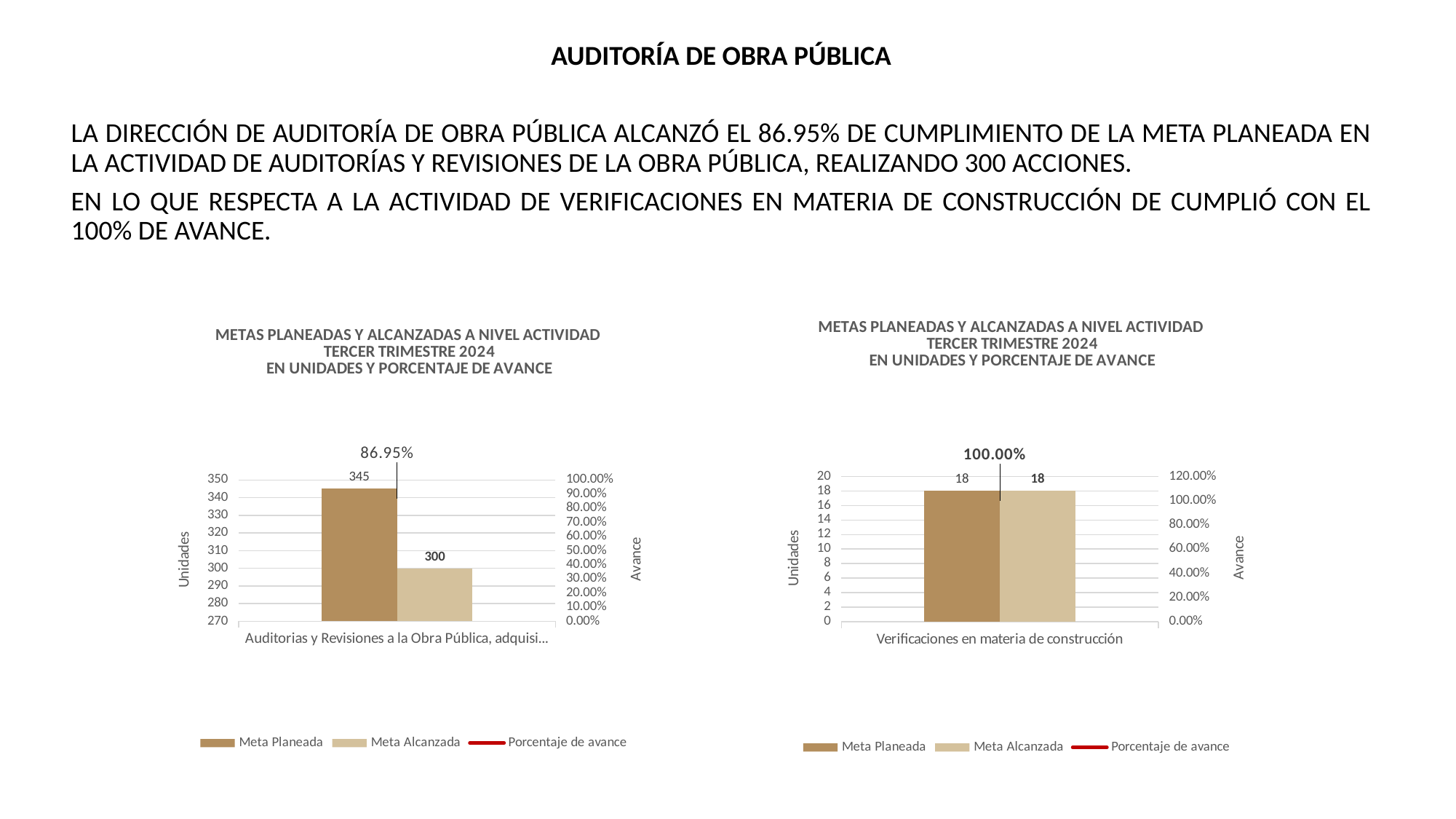

AUDITORÍA DE OBRA PÚBLICA

LA DIRECCIÓN DE AUDITORÍA DE OBRA PÚBLICA ALCANZÓ EL 86.95% DE CUMPLIMIENTO DE LA META PLANEADA EN LA ACTIVIDAD DE AUDITORÍAS Y REVISIONES DE LA OBRA PÚBLICA, REALIZANDO 300 ACCIONES.
EN LO QUE RESPECTA A LA ACTIVIDAD DE VERIFICACIONES EN MATERIA DE CONSTRUCCIÓN DE CUMPLIÓ CON EL 100% DE AVANCE.

### Chart: METAS PLANEADAS Y ALCANZADAS A NIVEL ACTIVIDAD
TERCER TRIMESTRE 2024
EN UNIDADES Y PORCENTAJE DE AVANCE

| Category | Meta Planeada | Meta Alcanzada |  |
|---|---|---|---|
| Verificaciones en materia de construcción | 18.0 | 18.0 | 1.0 |

### Chart: METAS PLANEADAS Y ALCANZADAS A NIVEL ACTIVIDAD
TERCER TRIMESTRE 2024
EN UNIDADES Y PORCENTAJE DE AVANCE

| Category | Meta Planeada | Meta Alcanzada |  |
|---|---|---|---|
| Auditorias y Revisiones a la Obra Pública, adquisiciones y servicios relacionados | 345.0 | 300.0 | 0.8695652173913043 |